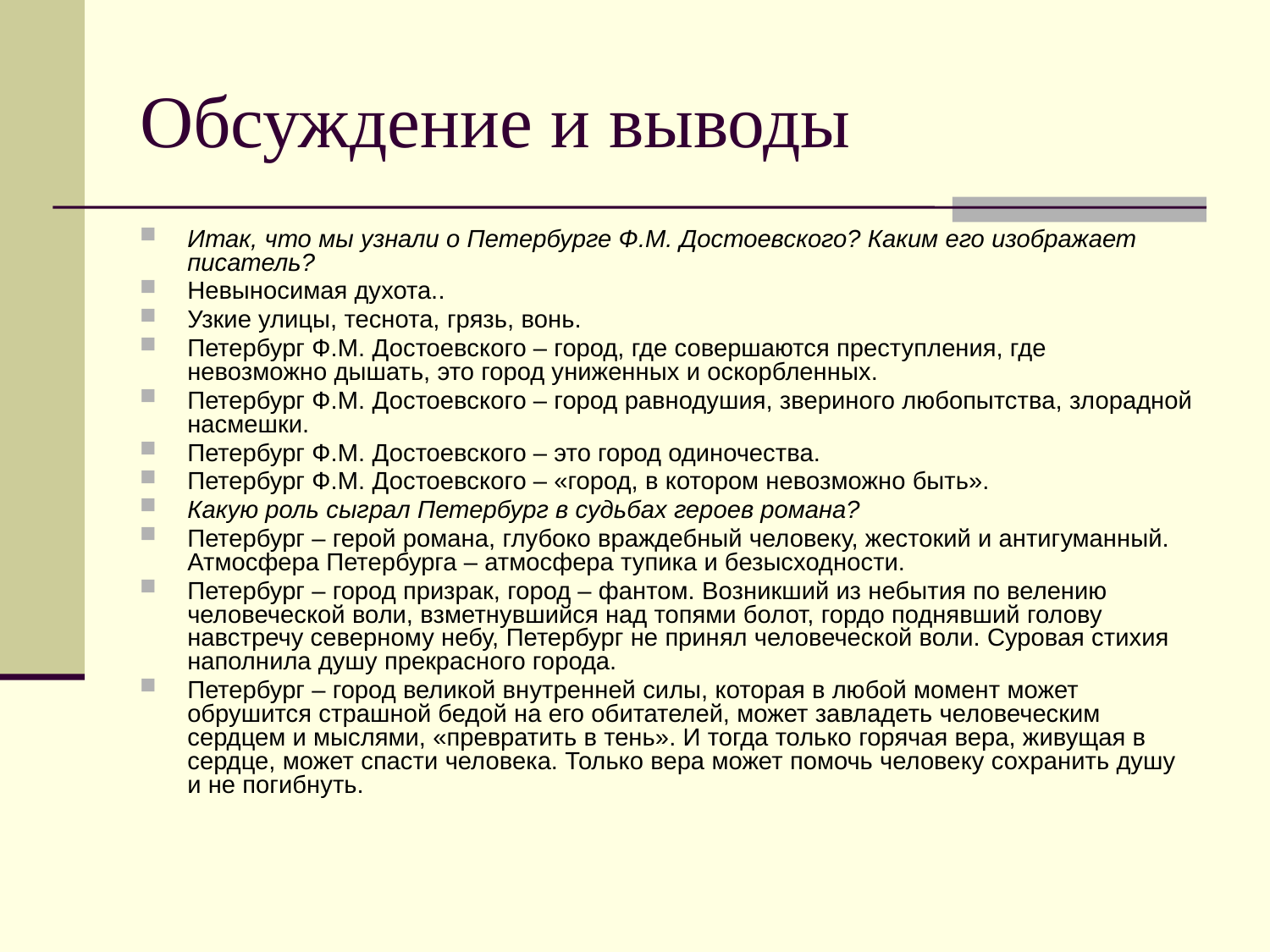

# Обсуждение и выводы
Итак, что мы узнали о Петербурге Ф.М. Достоевского? Каким его изображает писатель?
Невыносимая духота..
Узкие улицы, теснота, грязь, вонь.
Петербург Ф.М. Достоевского – город, где совершаются преступления, где невозможно дышать, это город униженных и оскорбленных.
Петербург Ф.М. Достоевского – город равнодушия, звериного любопытства, злорадной насмешки.
Петербург Ф.М. Достоевского – это город одиночества.
Петербург Ф.М. Достоевского – «город, в котором невозможно быть».
Какую роль сыграл Петербург в судьбах героев романа?
Петербург – герой романа, глубоко враждебный человеку, жестокий и антигуманный. Атмосфера Петербурга – атмосфера тупика и безысходности.
Петербург – город призрак, город – фантом. Возникший из небытия по велению человеческой воли, взметнувшийся над топями болот, гордо поднявший голову навстречу северному небу, Петербург не принял человеческой воли. Суровая стихия наполнила душу прекрасного города.
Петербург – город великой внутренней силы, которая в любой момент может обрушится страшной бедой на его обитателей, может завладеть человеческим сердцем и мыслями, «превратить в тень». И тогда только горячая вера, живущая в сердце, может спасти человека. Только вера может помочь человеку сохранить душу  и не погибнуть.